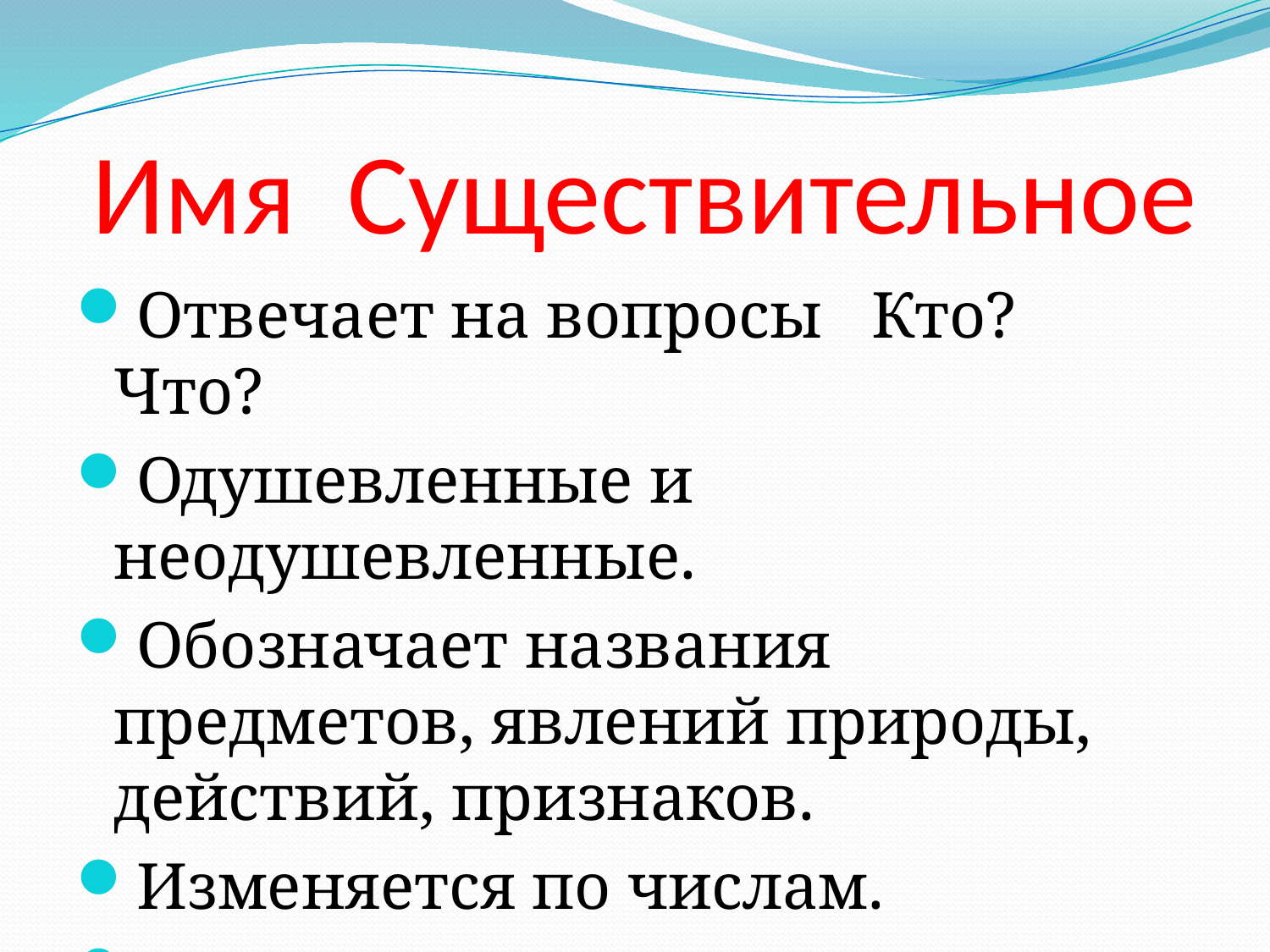

# Имя  Существительное
Отвечает на вопросы   Кто?  Что?
Одушевленные и неодушевленные.
Обозначает названия предметов, явлений природы, действий, признаков.
Изменяется по числам.
Имеет род.